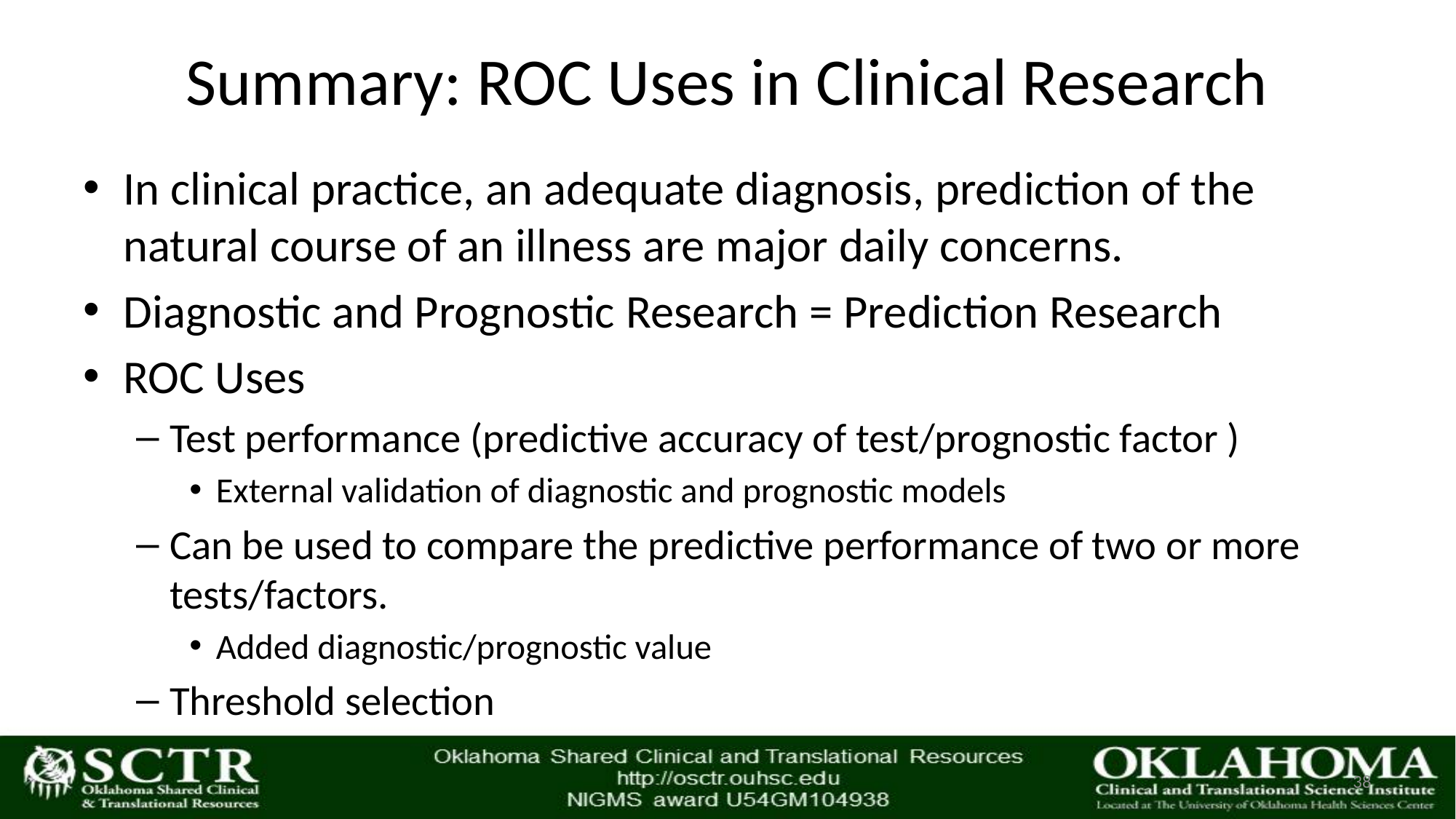

# Summary: ROC Uses in Clinical Research
In clinical practice, an adequate diagnosis, prediction of the natural course of an illness are major daily concerns.
Diagnostic and Prognostic Research = Prediction Research
ROC Uses
Test performance (predictive accuracy of test/prognostic factor )
External validation of diagnostic and prognostic models
Can be used to compare the predictive performance of two or more tests/factors.
Added diagnostic/prognostic value
Threshold selection

38